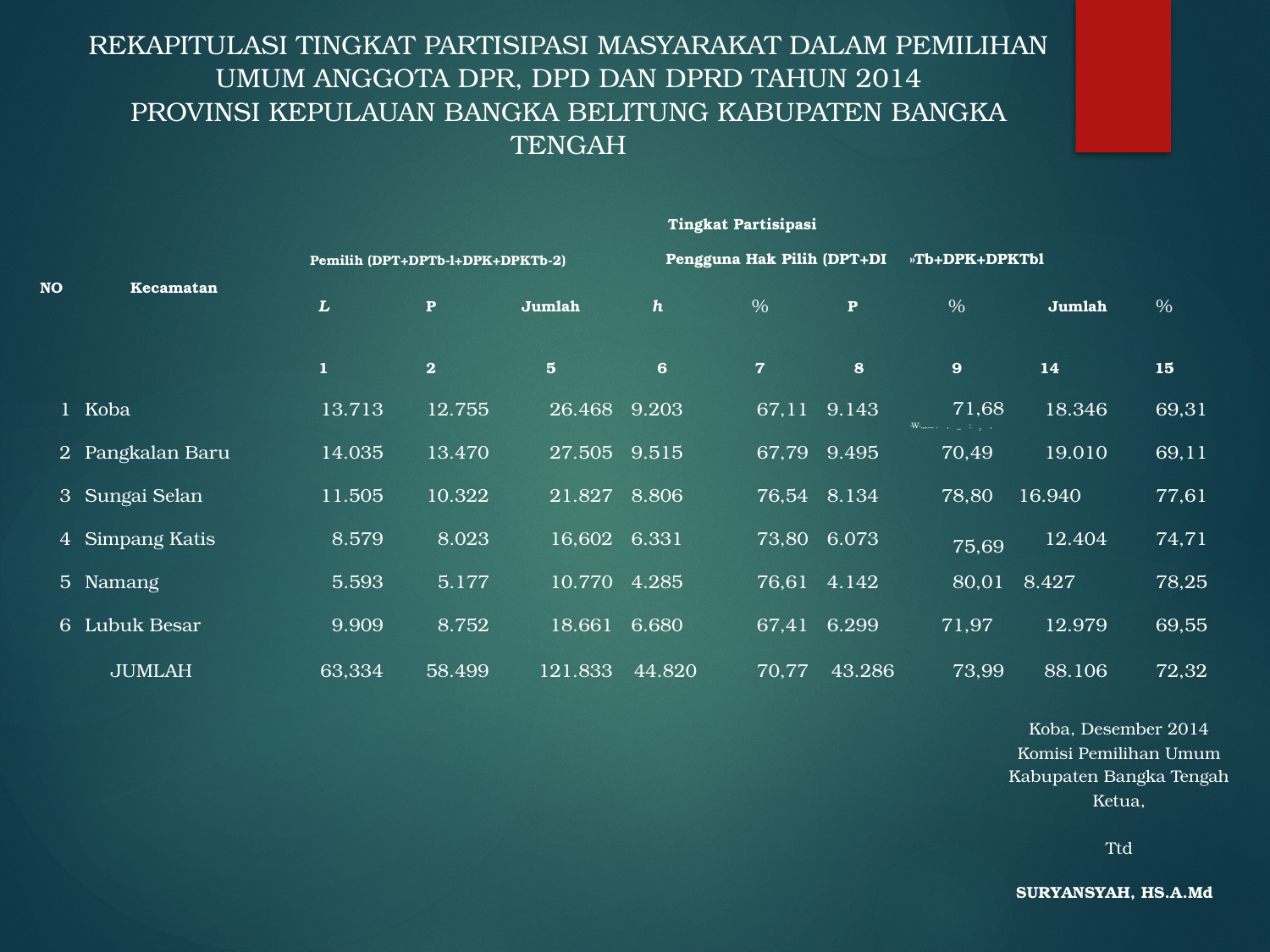

REKAPITULASI TINGKAT PARTISIPASI MASYARAKAT DALAM PEMILIHAN UMUM ANGGOTA DPR, DPD DAN DPRD TAHUN 2014
PROVINSI KEPULAUAN BANGKA BELITUNG KABUPATEN BANGKA TENGAH
| NO | Kecamatan | Tingkat Partisipasi |  |  |  |  |  |  |  |  |
| --- | --- | --- | --- | --- | --- | --- | --- | --- | --- | --- |
|  |  | Pemilih (DPT+DPTb-l+DPK+DPKTb-2) |  |  | Pengg | una Hak Pilih (DPT+DI |  | »Tb+DPK+DPKTbl |  |  |
|  |  | L | P | Jumlah | h | % | P | % | Jumlah | % |
|  |  | 1 | 2 | 5 | 6 | 7 | 8 | 9 | 14 | 15 |
| 1 | Koba | 13.713 | 12.755 | 26.468 | 9.203 | 67,11 | 9.143 | 71,68 -W-.,,..... .,\_:r, 70,49 | 18.346 | 69,31 |
| 2 | Pangkalan Baru | 14.035 | 13.470 | 27.505 | 9.515 | 67,79 | 9.495 |  | 19.010 | 69,11 |
| 3 | Sungai Selan | 11.505 | 10.322 | 21.827 | 8.806 | 76,54 | 8.134 | 78,80 | 16.940 | 77,61 |
| 4 | Simpang Katis | 8.579 | 8.023 | 16,602 | 6.331 | 73,80 | 6.073 | 75,69 80,01 | 12.404 | 74,71 |
| 5 | Namang | 5.593 | 5.177 | 10.770 | 4.285 | 76,61 | 4.142 |  | 8.427 | 78,25 |
| 6 | Lubuk Besar | 9.909 | 8.752 | 18.661 | 6.680 | 67,41 | 6.299 | 71,97 | 12.979 | 69,55 |
| JUMLAH |  | 63,334 | 58.499 | 121.833 | 44.820 | 70,77 | 43.286 | 73,99 | 88.106 | 72,32 |
Koba, Desember 2014 Komisi Pemilihan Umum Kabupaten Bangka Tengah Ketua,
Ttd
SURYANSYAH, HS.A.Md